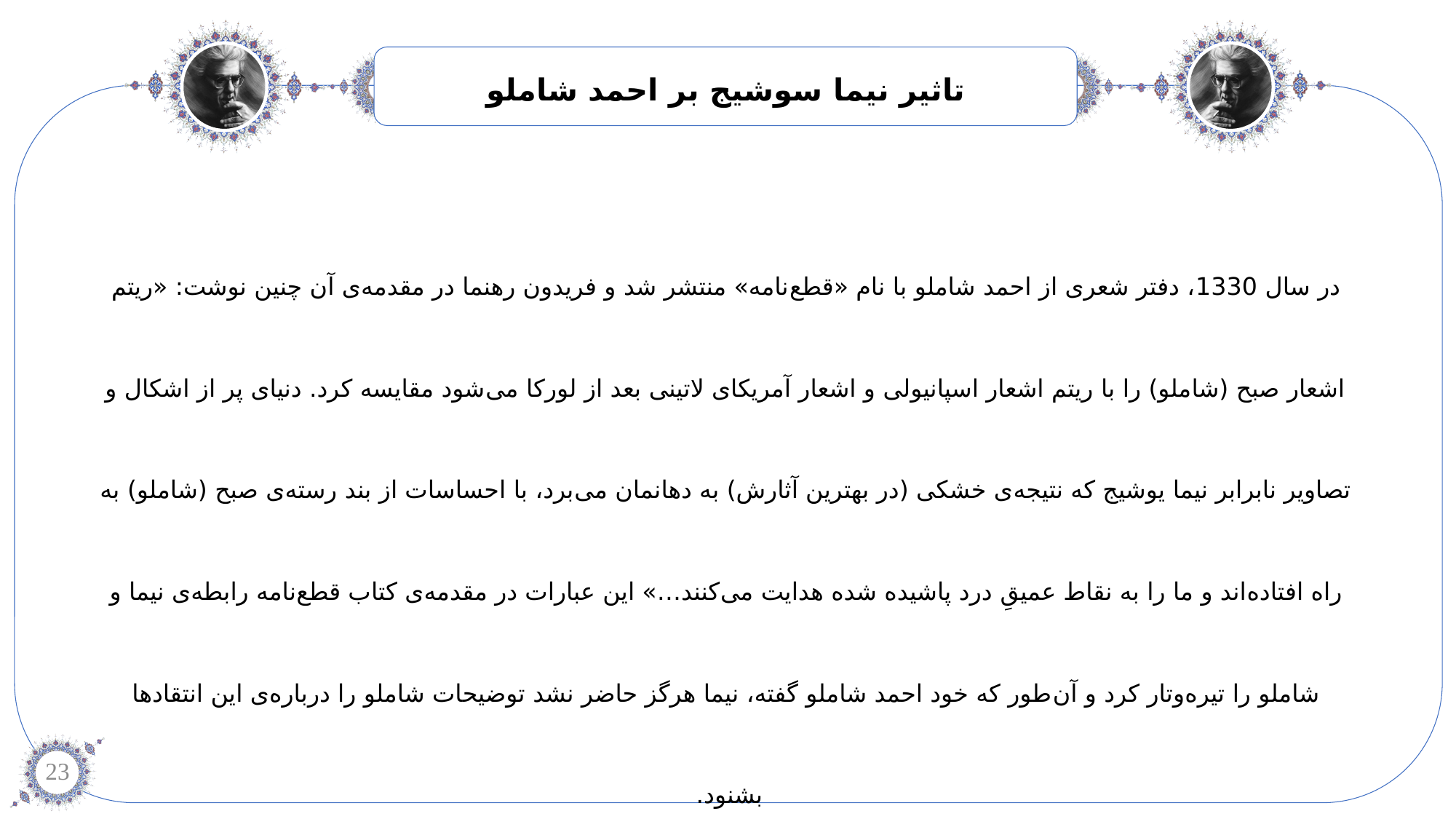

تاثیر نیما سوشیج بر احمد شاملو
در سال 1330، دفتر شعری از احمد شاملو با نام «قطع‌نامه» منتشر شد و فریدون رهنما در مقدمه‌ی آن چنین نوشت: «ریتم اشعار صبح (شاملو) را با ریتم اشعار اسپانیولی و اشعار آمریکای لاتینی بعد از لورکا می‌شود مقایسه کرد. دنیای پر از اشکال و تصاویر نابرابر نیما یوشیج که نتیجه‌ی خشکی (در بهترین آثارش) به دهانمان می‌برد، با احساسات از بند رسته‌ی صبح (شاملو) به راه افتاده‌اند و ما را به نقاط عمیقِ درد پاشیده شده هدایت می‌کنند…» این عبارات در مقدمه‌ی کتاب قطع‌نامه رابطه‌ی نیما و شاملو را تیره‌وتار کرد و آن‌طور که خود احمد شاملو گفته، نیما هرگز حاضر نشد توضیحات شاملو را درباره‌ی این انتقادها بشنود.
23